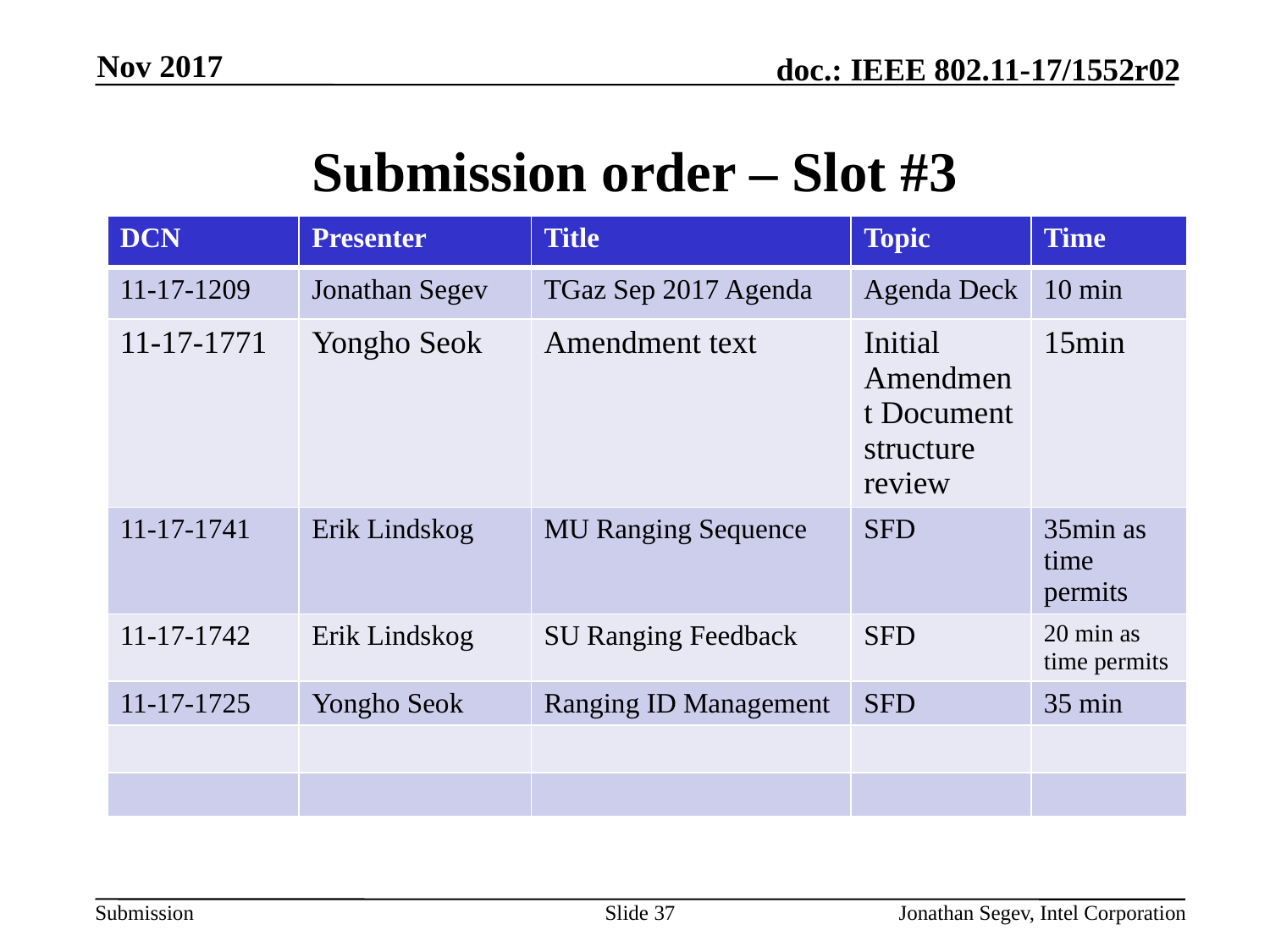

Nov 2017
# Submission order – Slot #3
| DCN | Presenter | Title | Topic | Time |
| --- | --- | --- | --- | --- |
| 11-17-1209 | Jonathan Segev | TGaz Sep 2017 Agenda | Agenda Deck | 10 min |
| 11-17-1771 | Yongho Seok | Amendment text | Initial Amendment Document structure review | 15min |
| 11-17-1741 | Erik Lindskog | MU Ranging Sequence | SFD | 35min as time permits |
| 11-17-1742 | Erik Lindskog | SU Ranging Feedback | SFD | 20 min as time permits |
| 11-17-1725 | Yongho Seok | Ranging ID Management | SFD | 35 min |
|  |  |  |  |  |
|  |  |  |  |  |
Slide 37
Jonathan Segev, Intel Corporation